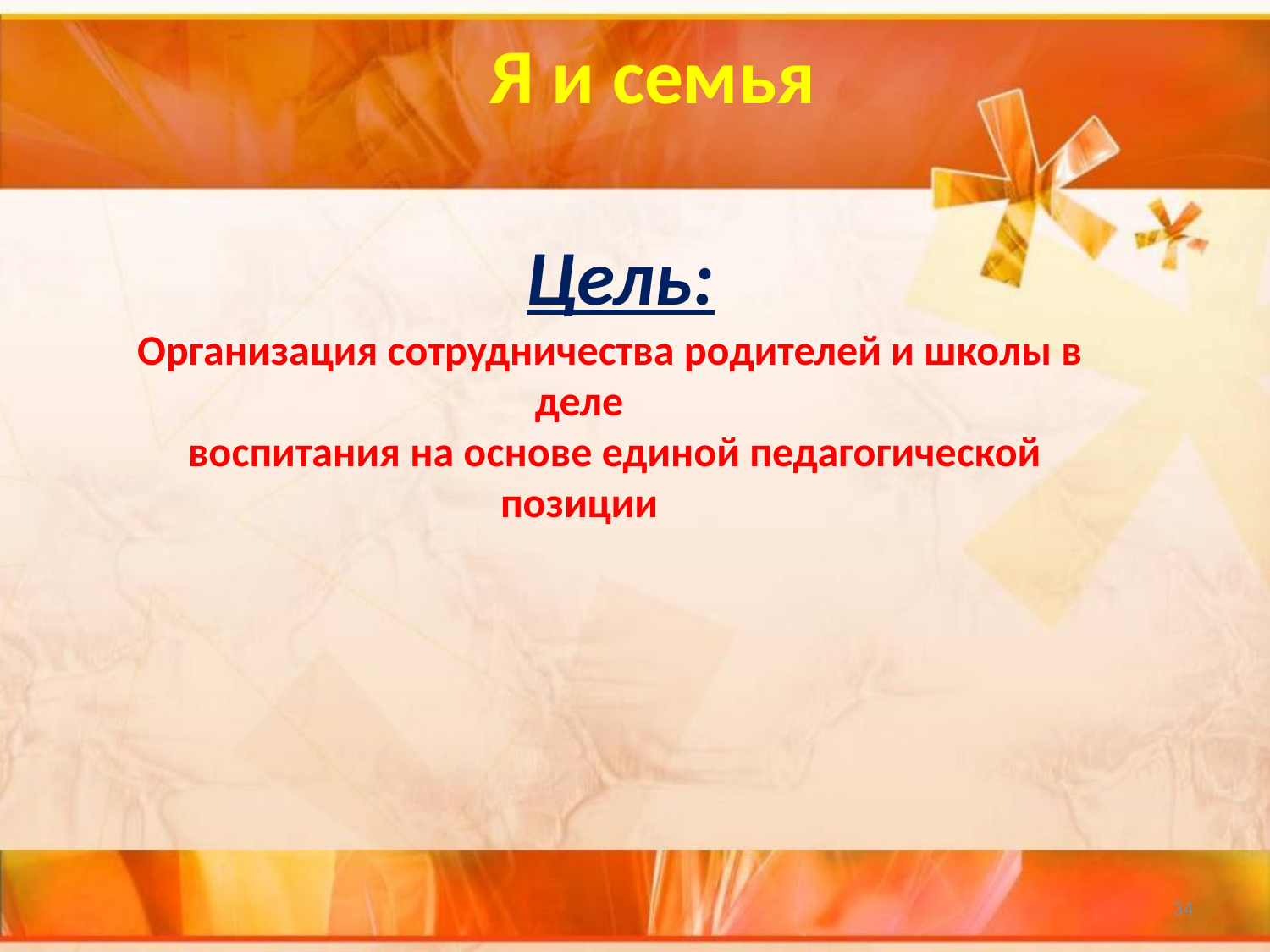

Я и семья

# Цель:
Организация сотрудничества родителей и школы в деле
 воспитания на основе единой педагогической позиции

34